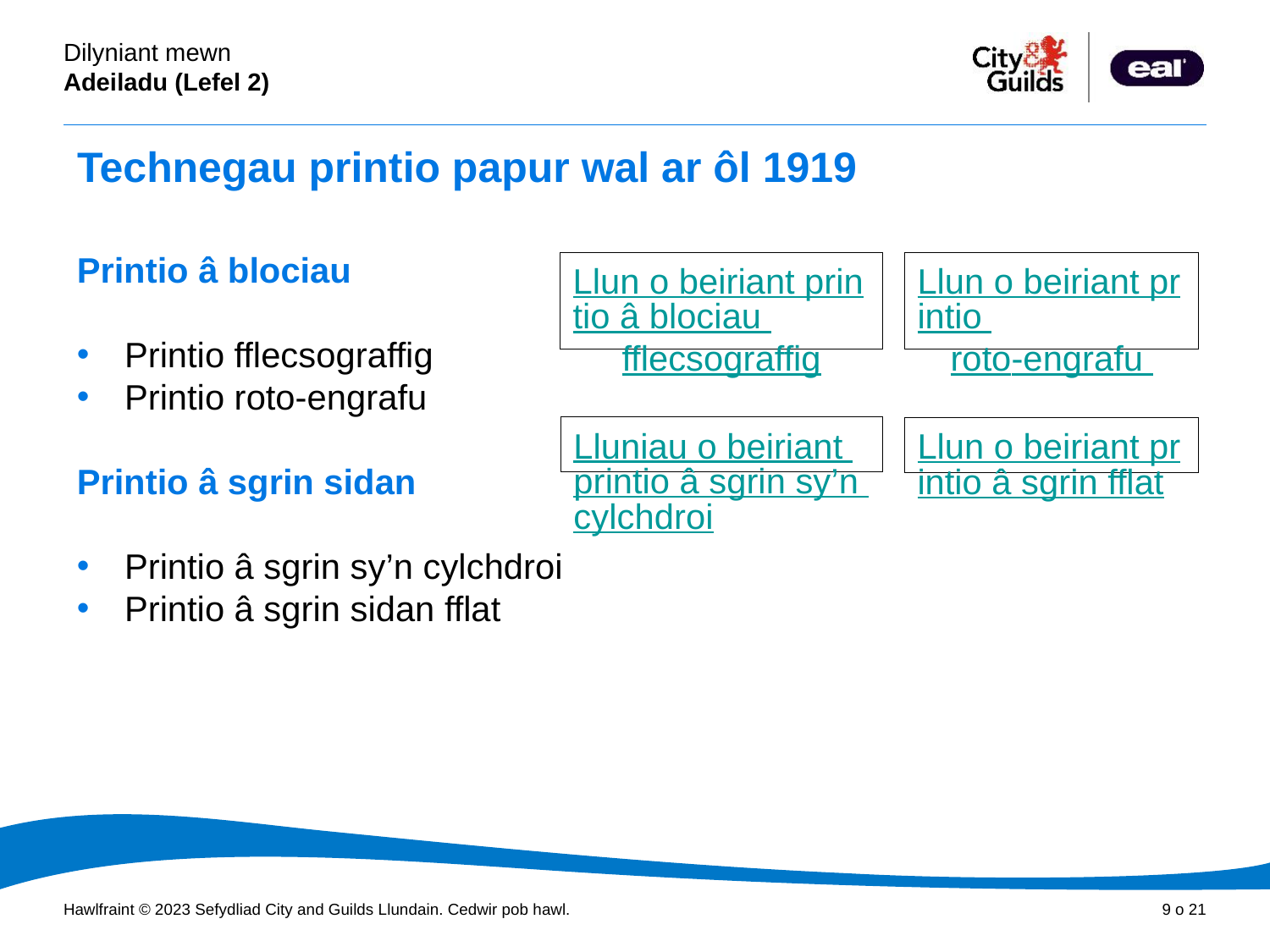

# Technegau printio papur wal ar ôl 1919
Printio â blociau

Printio fflecsograffig
Printio roto-engrafu

Printio â sgrin sidan

Printio â sgrin sy’n cylchdroi
Printio â sgrin sidan fflat

Llun o beiriant printio â blociau fflecsograffig
Llun o beiriant printio roto-engrafu
Lluniau o beiriant printio â sgrin sy’n cylchdroi
Llun o beiriant printio â sgrin fflat